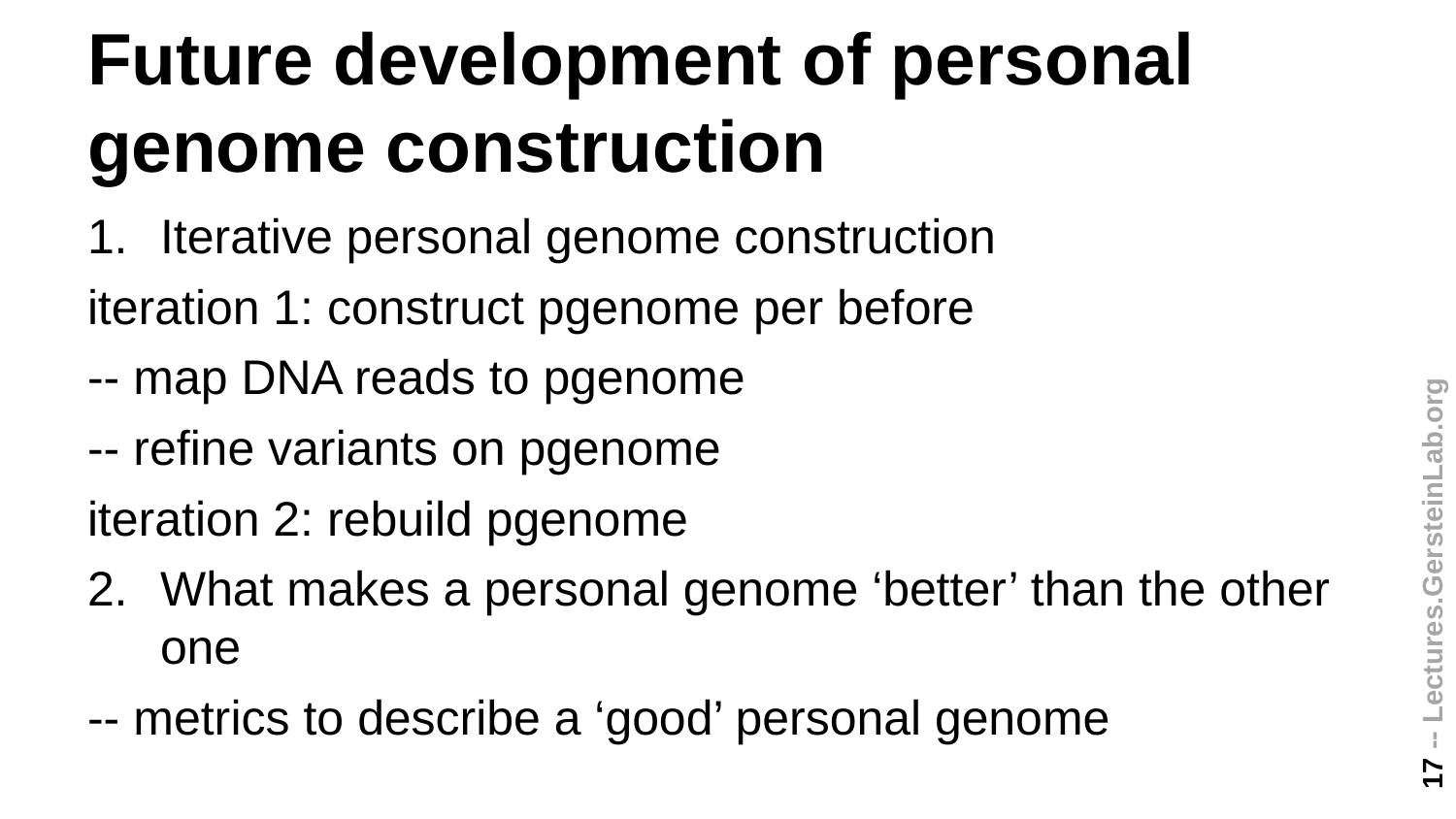

# Future development of personal genome construction
Iterative personal genome construction
iteration 1: construct pgenome per before
-- map DNA reads to pgenome
-- refine variants on pgenome
iteration 2: rebuild pgenome
What makes a personal genome ‘better’ than the other one
-- metrics to describe a ‘good’ personal genome